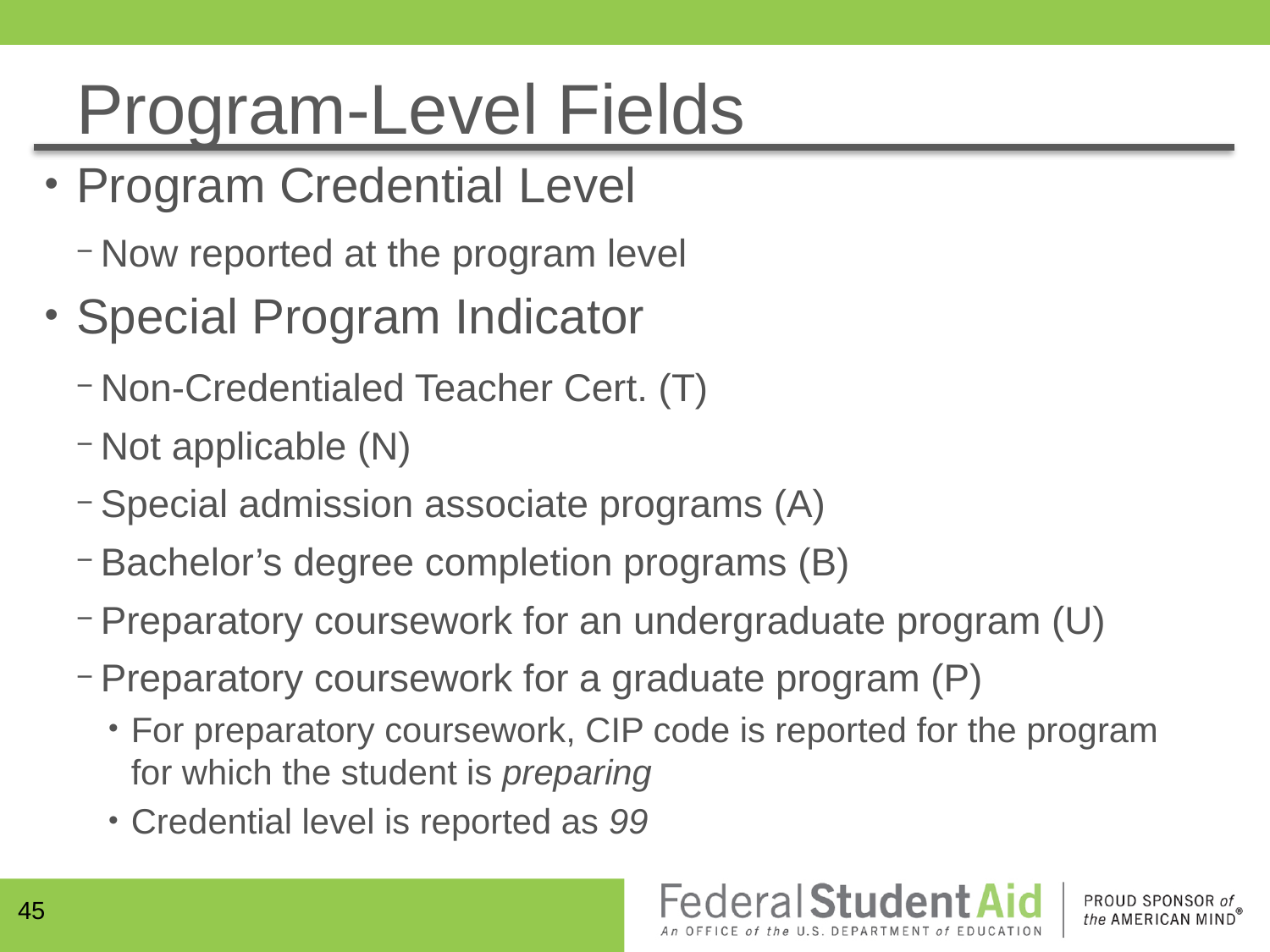

# Program-Level Fields
Program Credential Level

Now reported at the program level
Special Program Indicator

Non-Credentialed Teacher Cert. (T)
Not applicable (N)
Special admission associate programs (A)
Bachelor’s degree completion programs (B)
Preparatory coursework for an undergraduate program (U)
Preparatory coursework for a graduate program (P)
For preparatory coursework, CIP code is reported for the program for which the student is preparing
Credential level is reported as 99

45